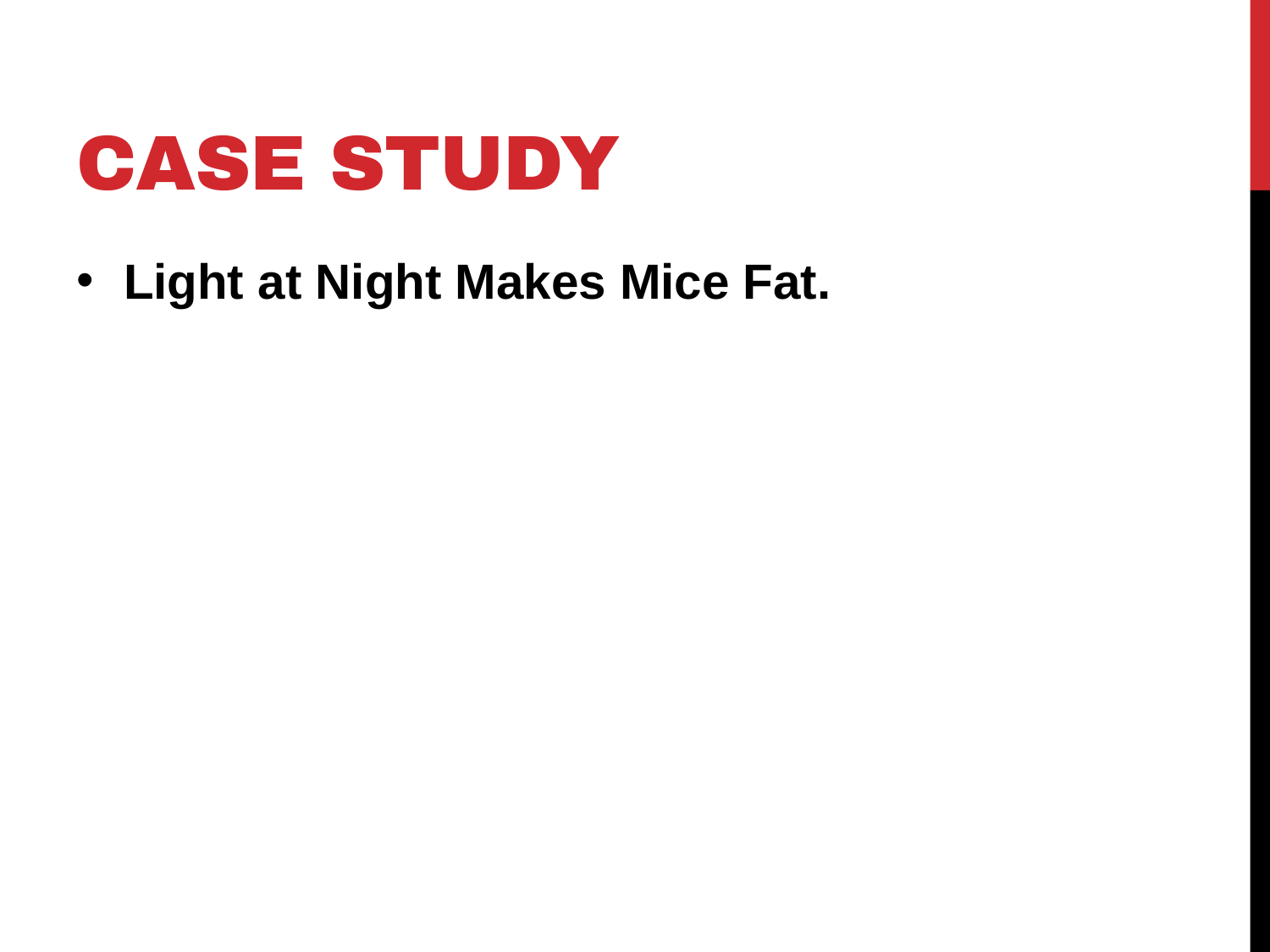

# Case Study
Light at Night Makes Mice Fat.